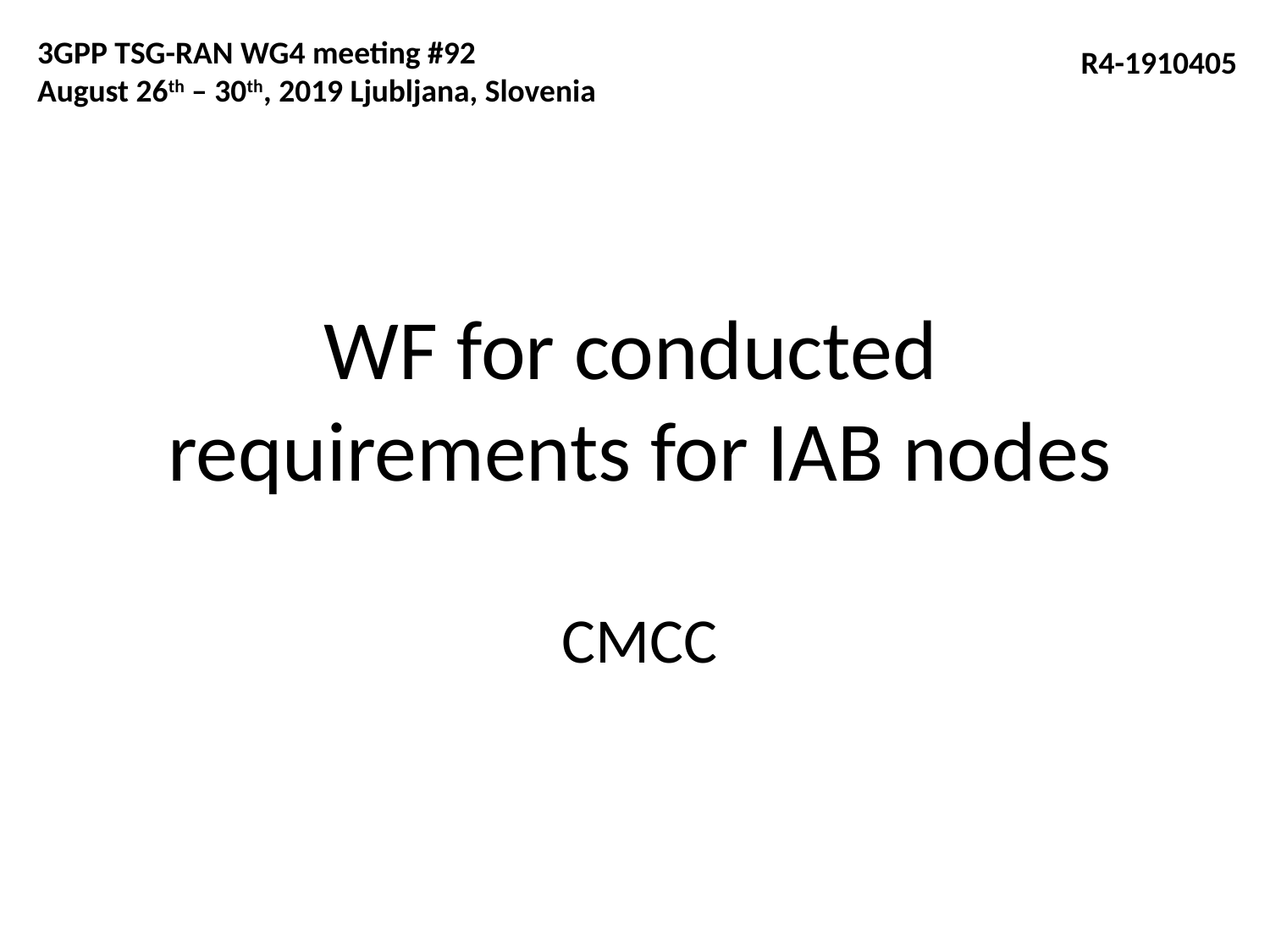

3GPP TSG-RAN WG4 meeting #92
August 26th – 30th, 2019 Ljubljana, Slovenia
R4-1910405
WF for conducted
requirements for IAB nodes

CMCC